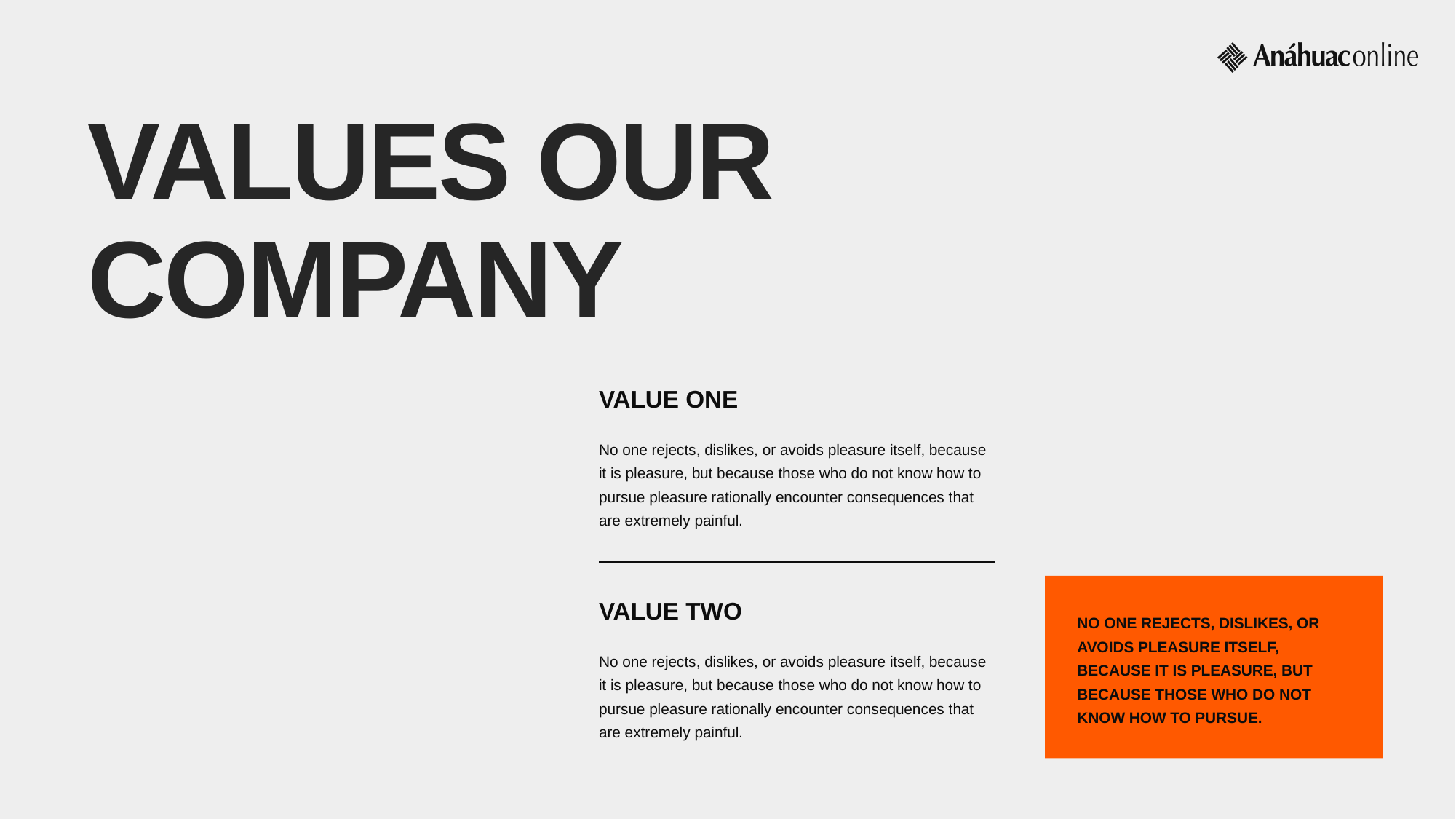

VALUES OUR
COMPANY

VALUE ONE
No one rejects, dislikes, or avoids pleasure itself, because it is pleasure, but because those who do not know how to pursue pleasure rationally encounter consequences that are extremely painful.

VALUE TWO
NO ONE REJECTS, DISLIKES, OR AVOIDS PLEASURE ITSELF, BECAUSE IT IS PLEASURE, BUT BECAUSE THOSE WHO DO NOT KNOW HOW TO PURSUE.
No one rejects, dislikes, or avoids pleasure itself, because it is pleasure, but because those who do not know how to pursue pleasure rationally encounter consequences that are extremely painful.